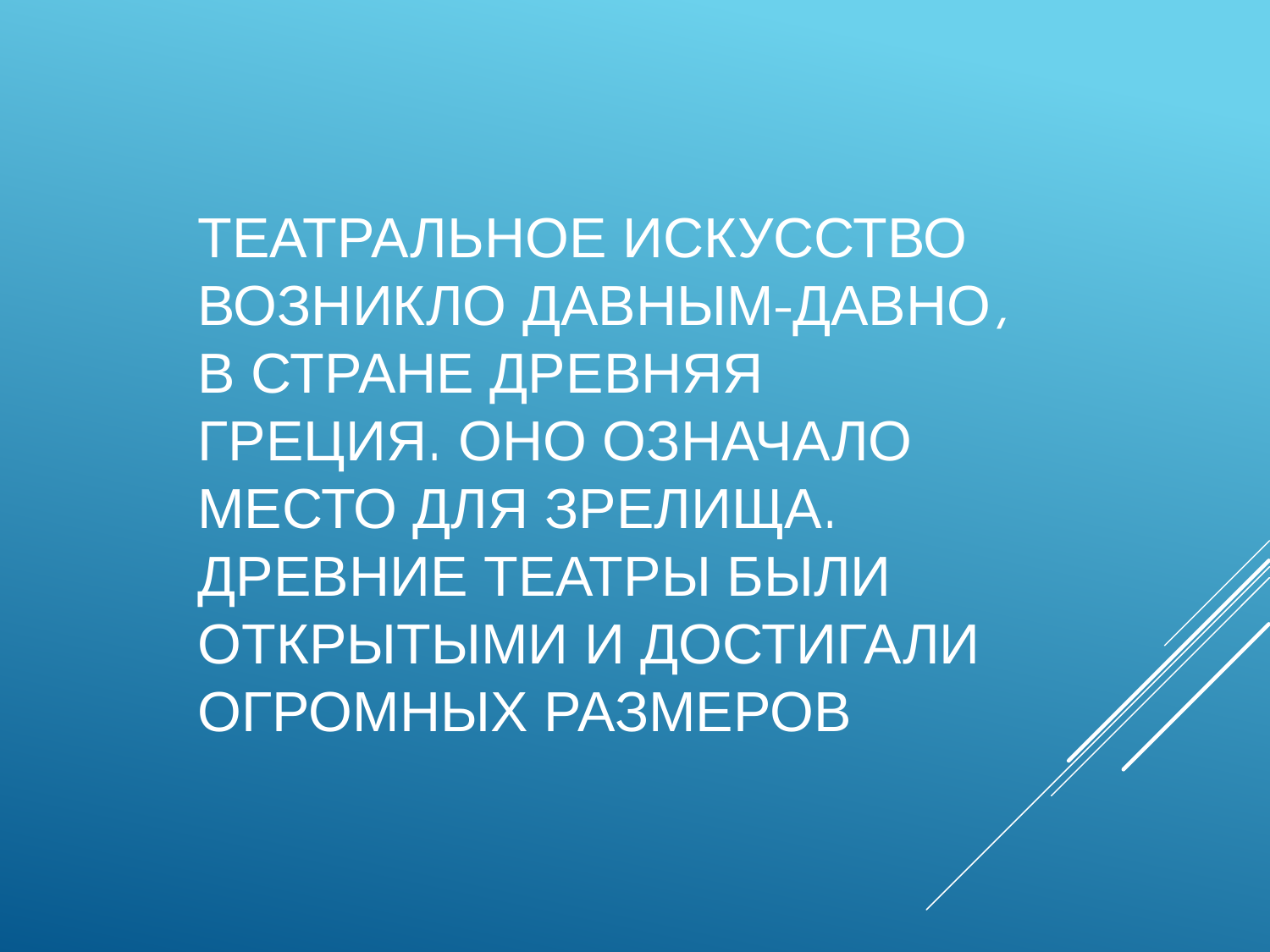

# Театральное искусство возникло давным-давно, в стране Древняя Греция. Оно означало место для зрелища.  Древние театры были открытыми и достигали огромных размеров